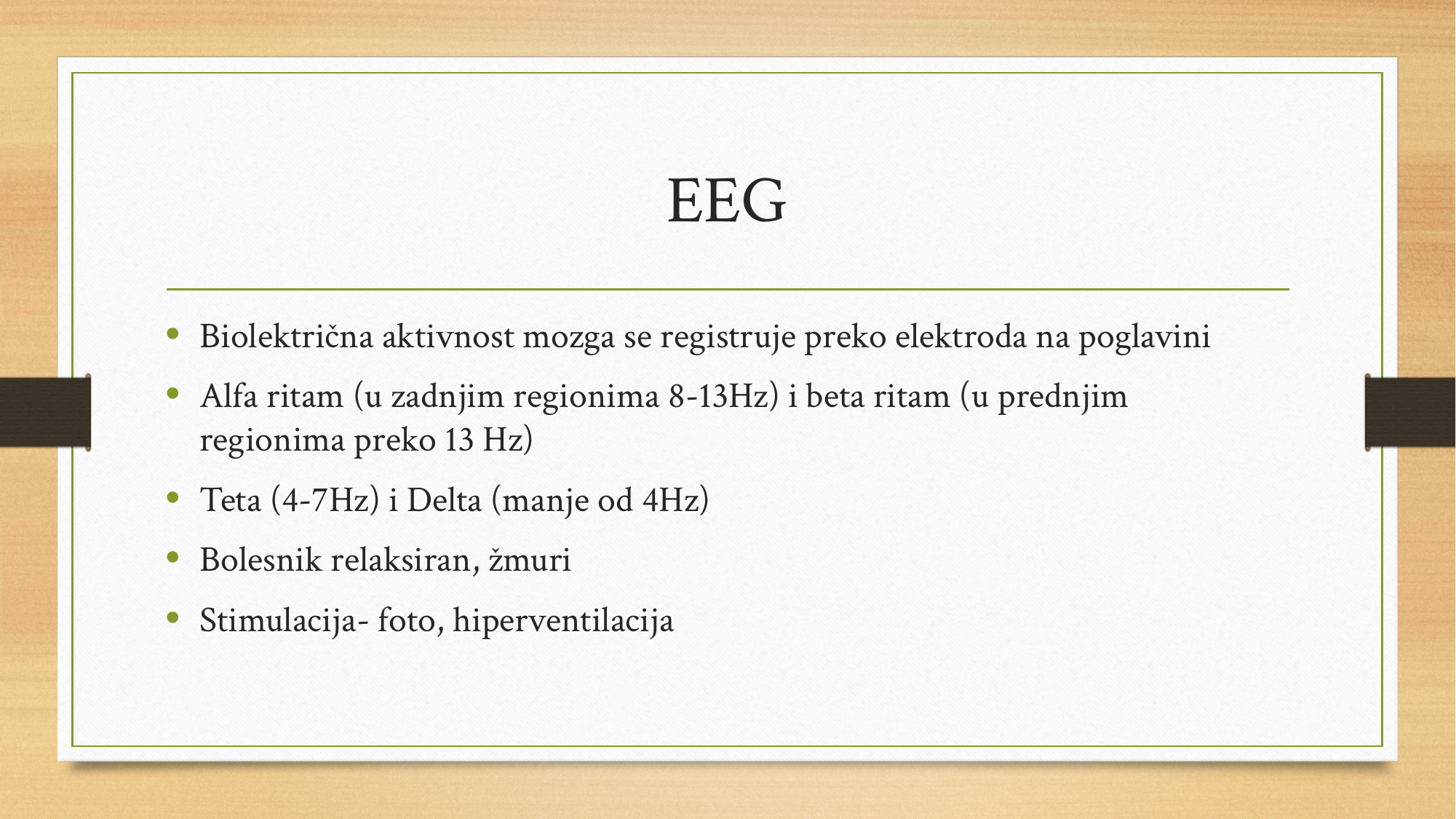

# EEG
Biolektrična aktivnost mozga se registruje preko elektroda na poglavini
Alfa ritam (u zadnjim regionima 8-13Hz) i beta ritam (u prednjim regionima preko 13 Hz)
Teta (4-7Hz) i Delta (manje od 4Hz)
Bolesnik relaksiran, žmuri
Stimulacija- foto, hiperventilacija